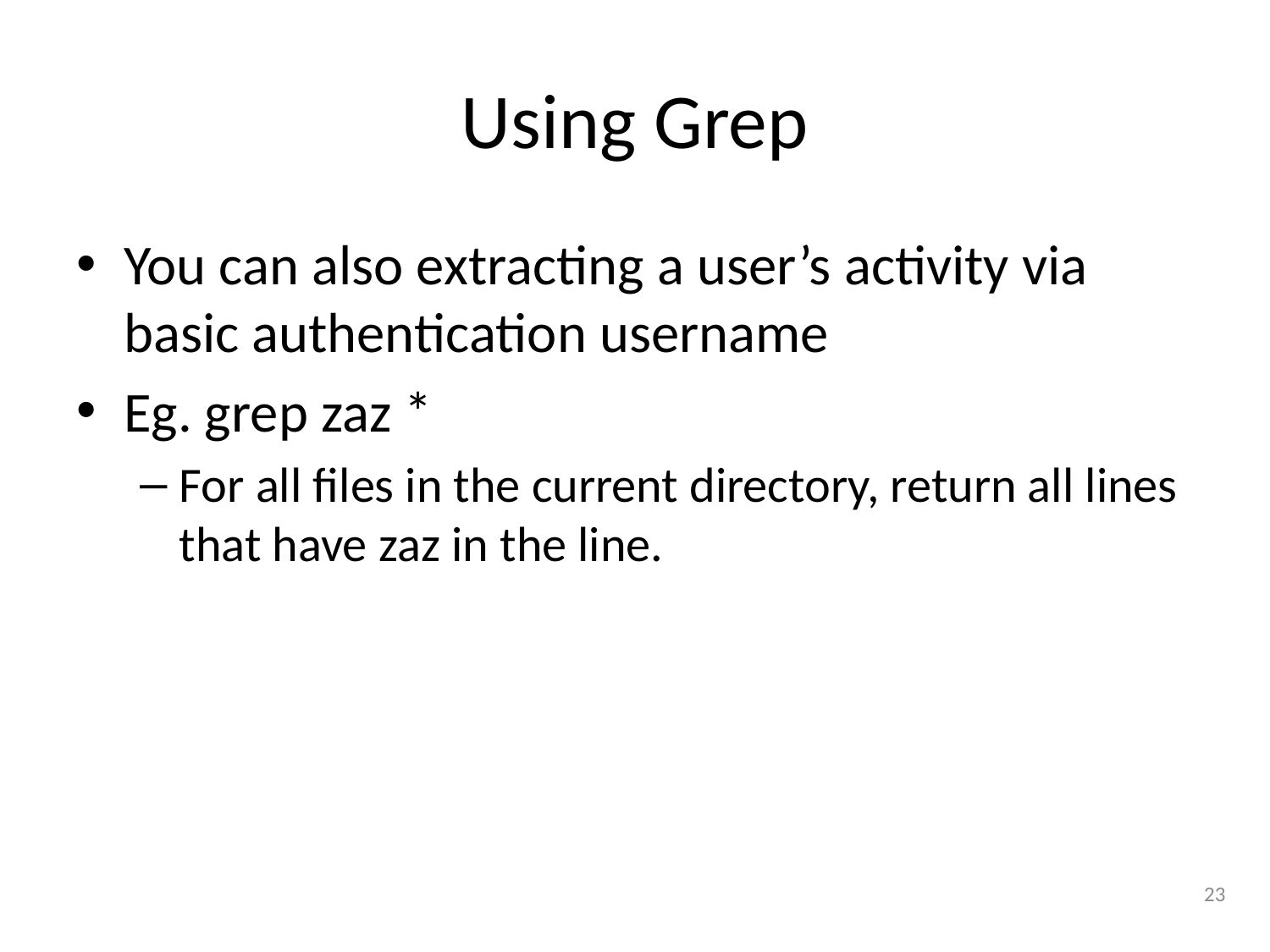

# Using Grep
You can also extracting a user’s activity via basic authentication username
Eg. grep zaz *
For all files in the current directory, return all lines that have zaz in the line.
23